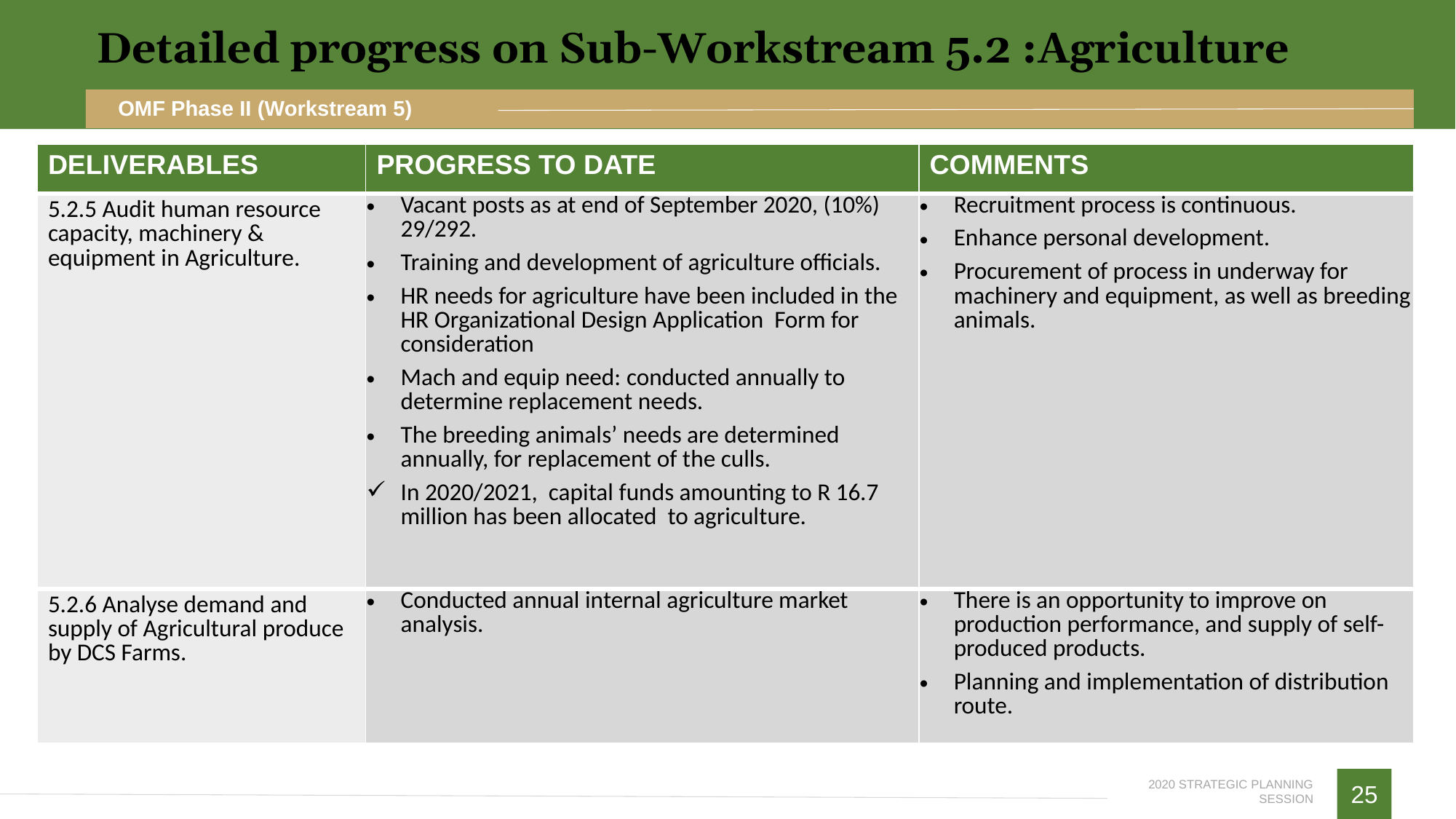

Detailed progress on Sub-Workstream 5.2 :Agriculture

OMF Phase II (Workstream 5)
| DELIVERABLES | PROGRESS TO DATE | COMMENTS |
| --- | --- | --- |
| 5.2.5 Audit human resource capacity, machinery & equipment in Agriculture. | Vacant posts as at end of September 2020, (10%) 29/292. Training and development of agriculture officials. HR needs for agriculture have been included in the HR Organizational Design Application Form for consideration Mach and equip need: conducted annually to determine replacement needs. The breeding animals’ needs are determined annually, for replacement of the culls. In 2020/2021, capital funds amounting to R 16.7 million has been allocated to agriculture. | Recruitment process is continuous. Enhance personal development. Procurement of process in underway for machinery and equipment, as well as breeding animals. |
| 5.2.6 Analyse demand and supply of Agricultural produce by DCS Farms. | Conducted annual internal agriculture market analysis. | There is an opportunity to improve on production performance, and supply of self-produced products. Planning and implementation of distribution route. |